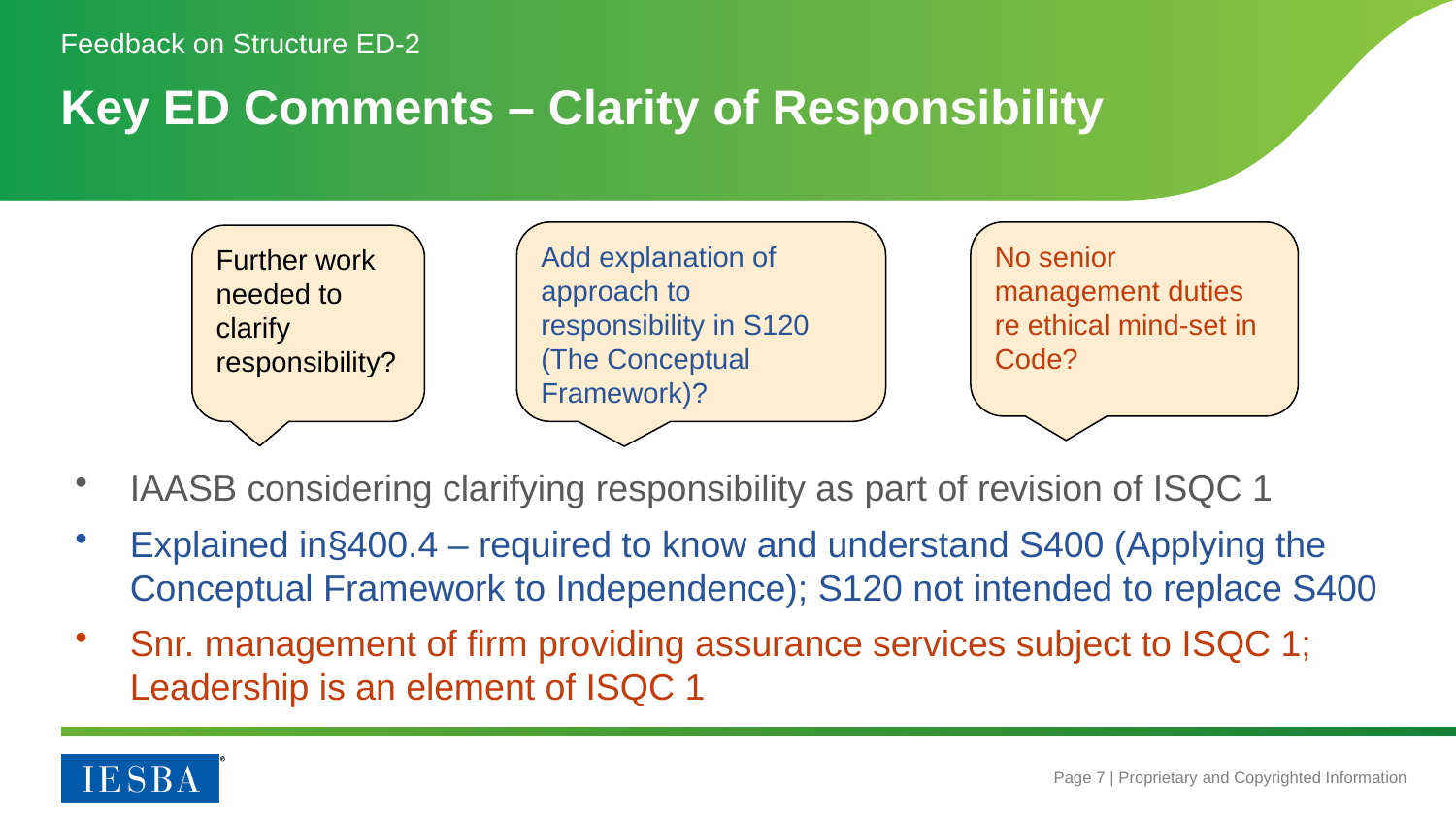

Feedback on Structure ED-2
# Key ED Comments – Clarity of Responsibility
No senior management duties re ethical mind-set in Code?
Add explanation of approach to responsibility in S120 (The Conceptual Framework)?
Further work needed to clarify responsibility?
IAASB considering clarifying responsibility as part of revision of ISQC 1
Explained in§400.4 – required to know and understand S400 (Applying the Conceptual Framework to Independence); S120 not intended to replace S400
Snr. management of firm providing assurance services subject to ISQC 1; Leadership is an element of ISQC 1